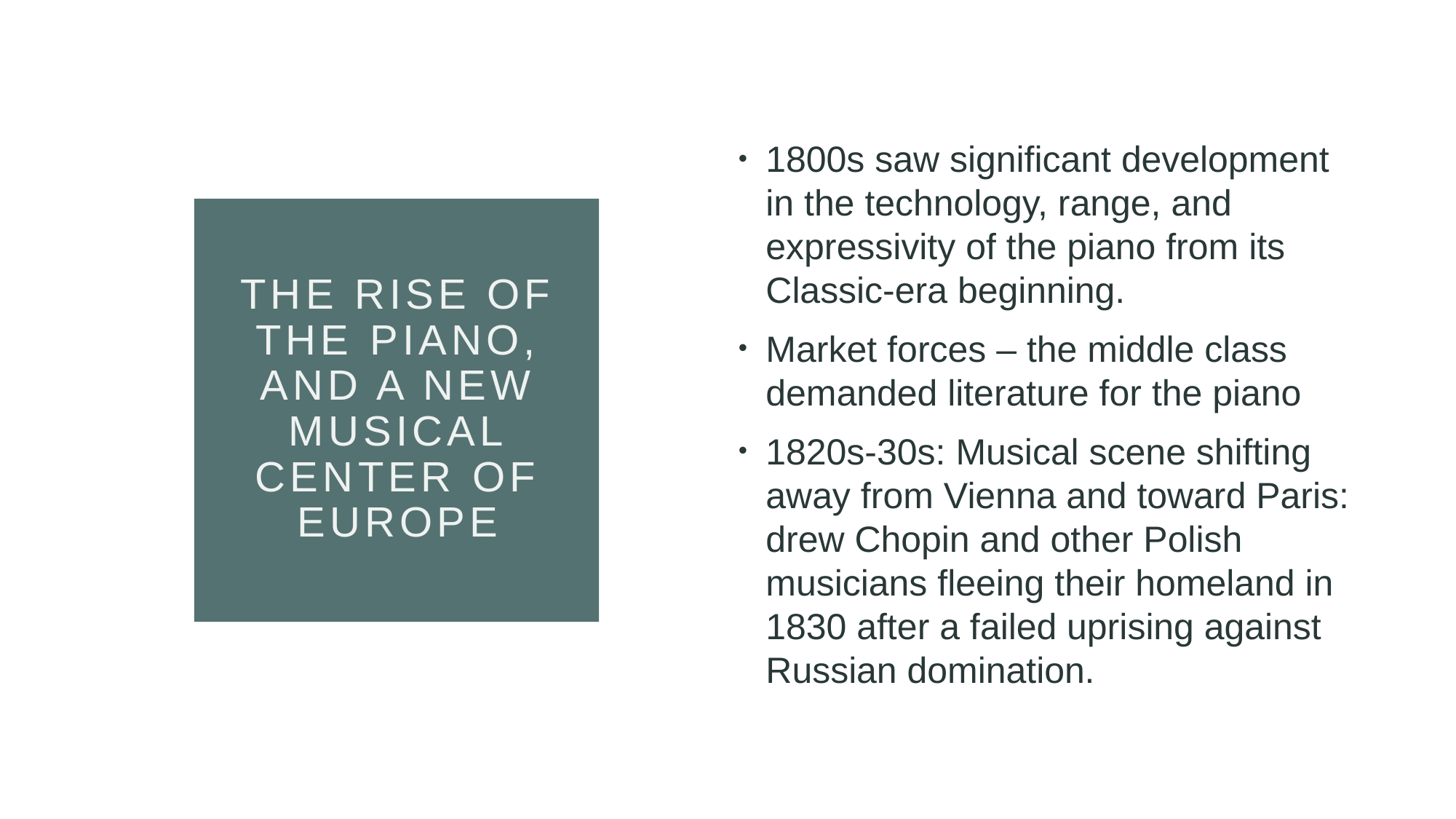

1800s saw significant development in the technology, range, and expressivity of the piano from its Classic-era beginning.
Market forces – the middle class demanded literature for the piano
1820s-30s: Musical scene shifting away from Vienna and toward Paris: drew Chopin and other Polish musicians fleeing their homeland in 1830 after a failed uprising against Russian domination.

# The rise of the piano, and a new musical center of europe